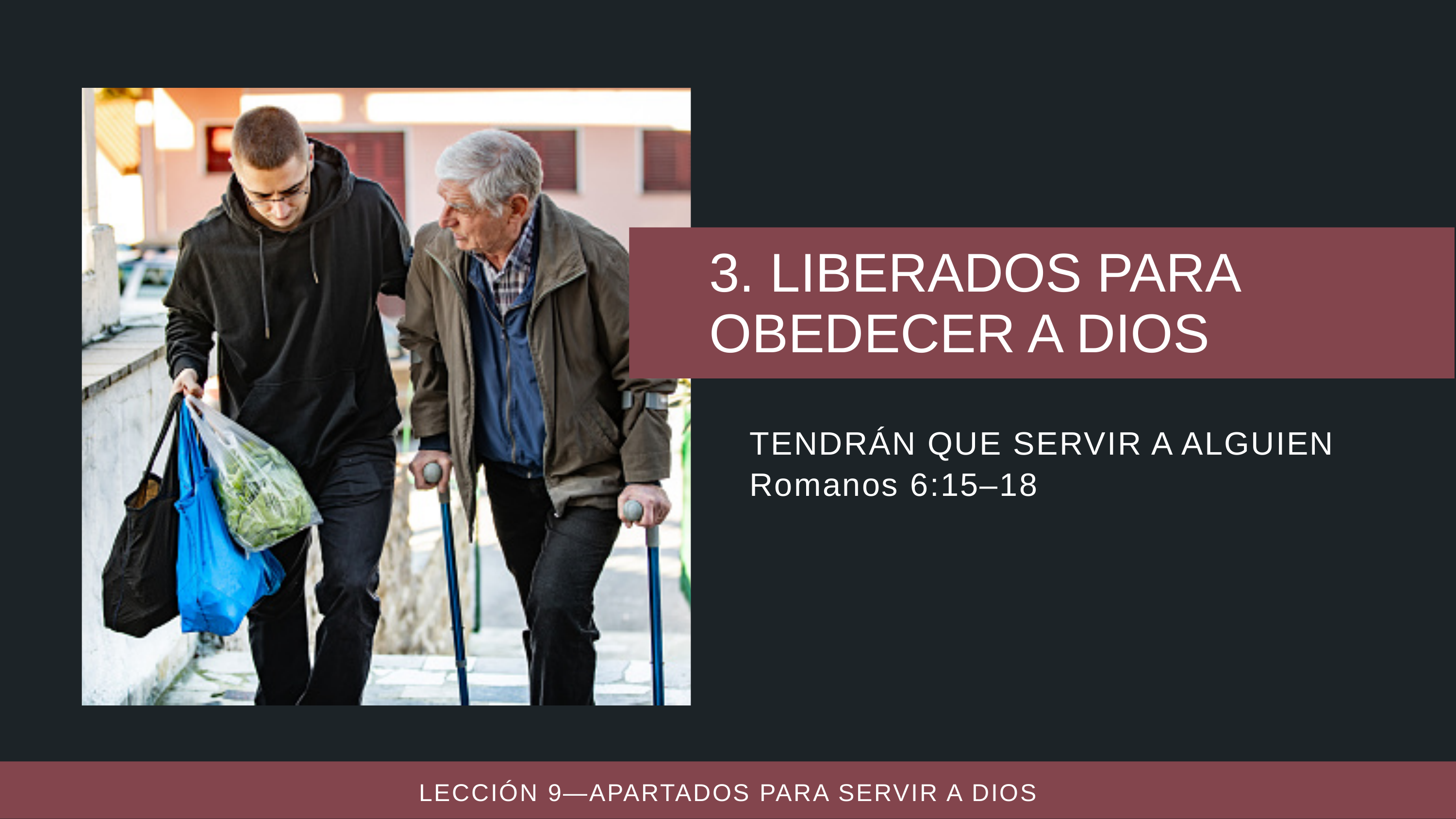

TENDRÁN QUE SERVIR A ALGUIEN
Romanos 6:15–18